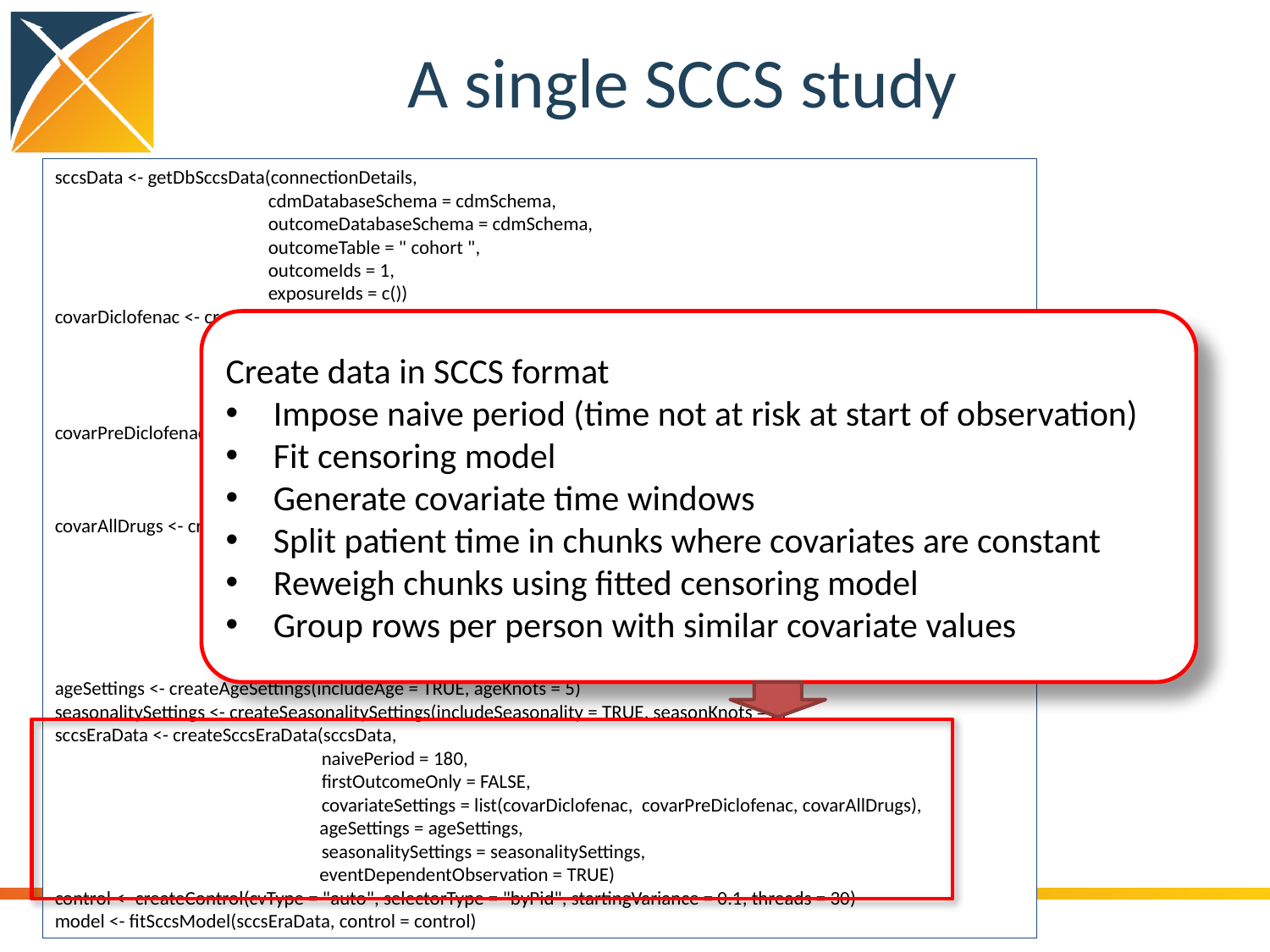

# A single SCCS study
sccsData <- getDbSccsData(connectionDetails,
                                                cdmDatabaseSchema = cdmSchema,
                                                outcomeDatabaseSchema = cdmSchema,
                                                outcomeTable = " cohort ",
                                                outcomeIds = 1,
                                                exposureIds = c())
covarDiclofenac <- createCovariateSettings(label = "Exposure of interest",
                                                                             includeCovariateIds = 1124300,
                                                                             start = 0,
                                                                             end = 0,
                                                                             addExposedDaysToEnd = TRUE)
covarPreDiclofenac <- createCovariateSettings(label = "Pre-exposure",
                                                                                   includeCovariateIds = diclofenac,
                                                                                   start = -60,
                                                                                   end = -1)
covarAllDrugs <- createCovariateSettings(label = "Other exposures",
                                                                        excludeCovariateIds = 1124300,
                                                                        stratifyById = TRUE,
                                                                        start = 1,
                                                                        end = 0,
                                                                        addExposedDaysToEnd = TRUE,
                                                                        allowRegularization = TRUE)
ageSettings <- createAgeSettings(includeAge = TRUE, ageKnots = 5)
seasonalitySettings <- createSeasonalitySettings(includeSeasonality = TRUE, seasonKnots = 5)
sccsEraData <- createSccsEraData(sccsData,
                                                            naivePeriod = 180,
                                                            firstOutcomeOnly = FALSE,
                                                            covariateSettings = list(covarDiclofenac,  covarPreDiclofenac, covarAllDrugs),
	                               ageSettings = ageSettings,
                                                            seasonalitySettings = seasonalitySettings,
	                               eventDependentObservation = TRUE)
control <- createControl(cvType = "auto", selectorType = "byPid", startingVariance = 0.1, threads = 30)
model <- fitSccsModel(sccsEraData, control = control)
Create data in SCCS format
Impose naive period (time not at risk at start of observation)
Fit censoring model
Generate covariate time windows
Split patient time in chunks where covariates are constant
Reweigh chunks using fitted censoring model
Group rows per person with similar covariate values